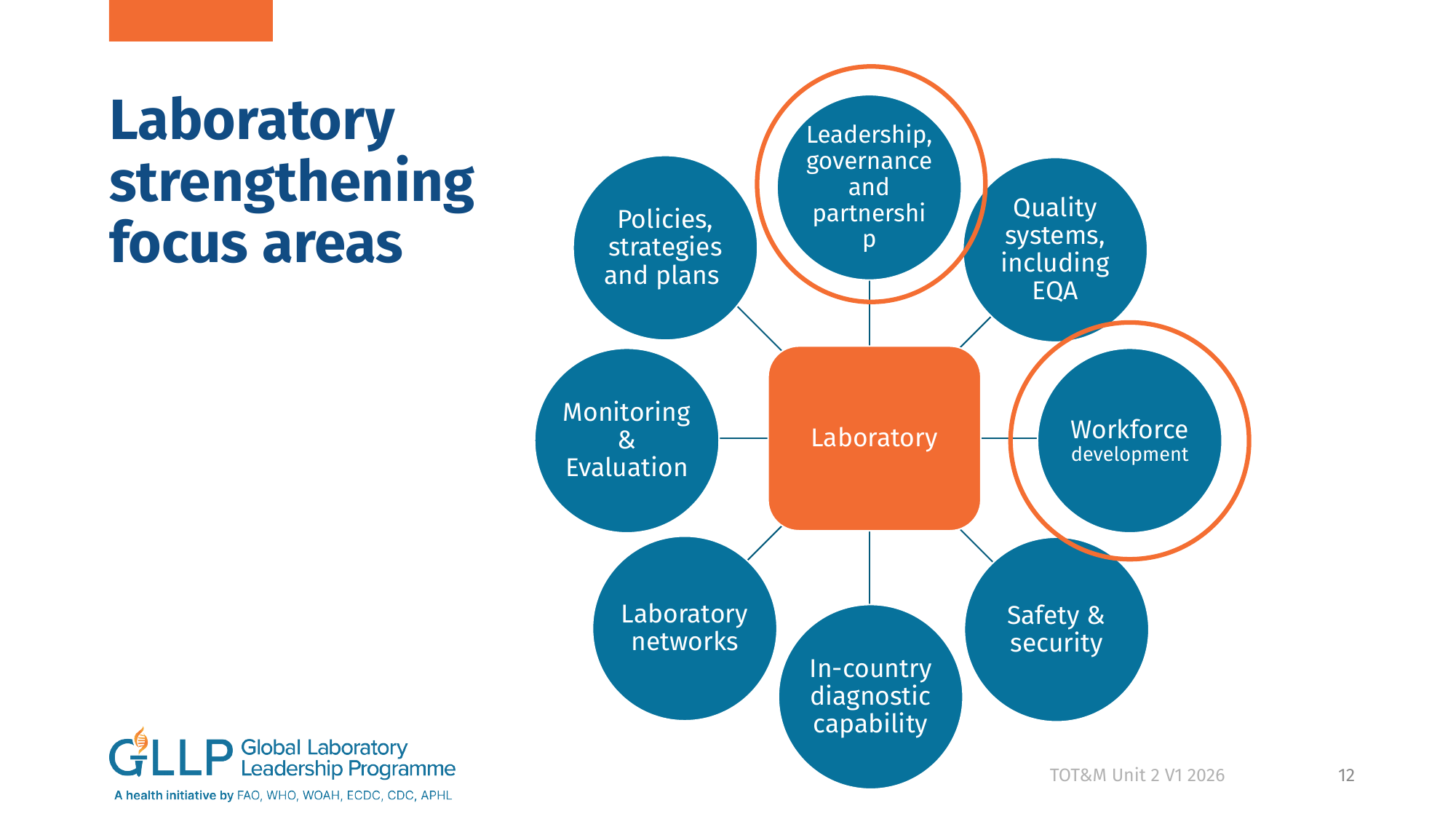

# Laboratory strengthening focus areas
Leadership, governance and partnership
Policies, strategies and plans
Quality systems, including EQA

Laboratory
Monitoring & Evaluation
Workforce development

Laboratory networks
Safety & security

In-country diagnostic capability
TOT&M Unit 2 V1 2026
12